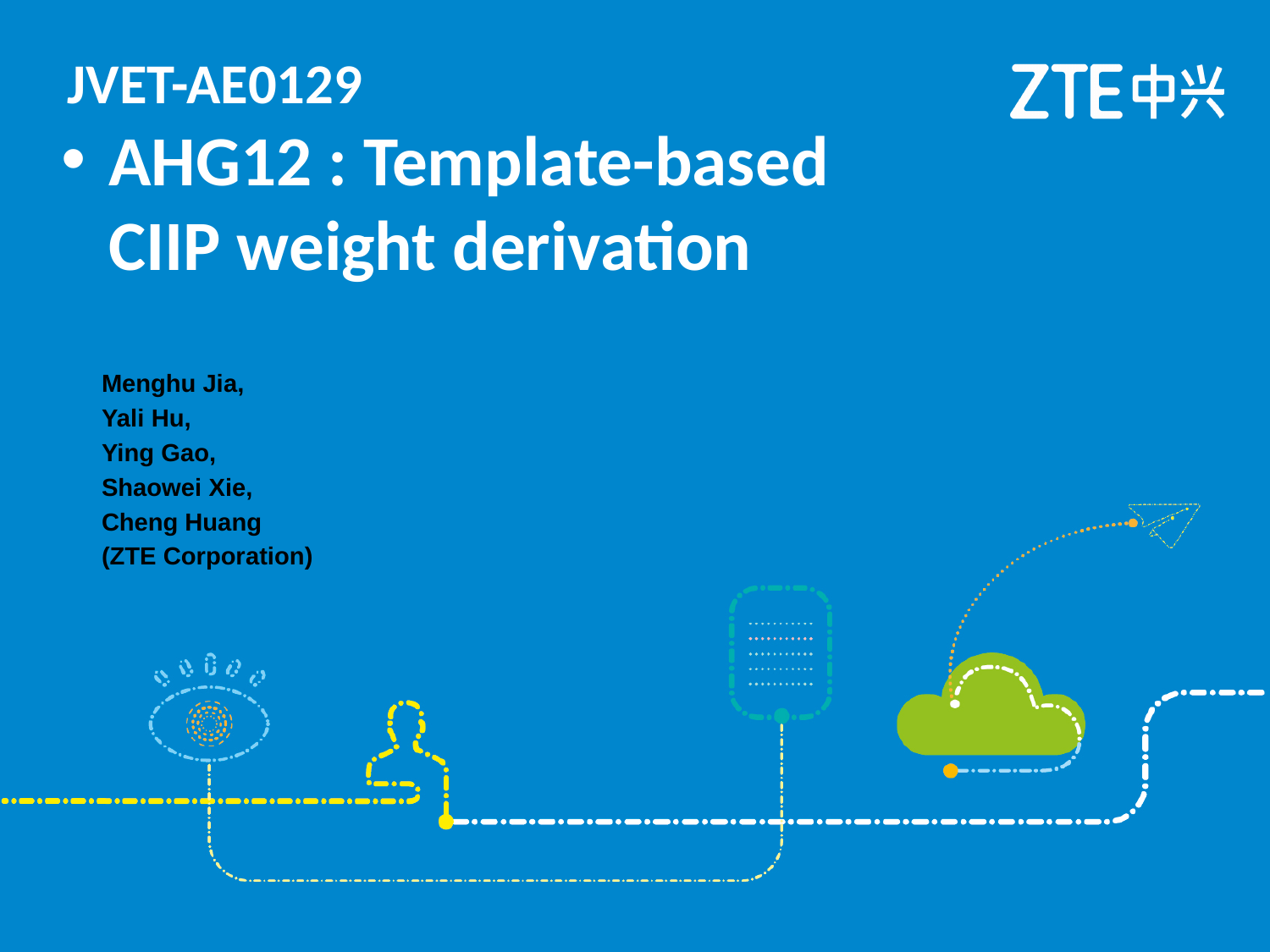

JVET-AE0129
AHG12 : Template-based CIIP weight derivation
Menghu Jia,
Yali Hu,
Ying Gao,
Shaowei Xie,
Cheng Huang
(ZTE Corporation)